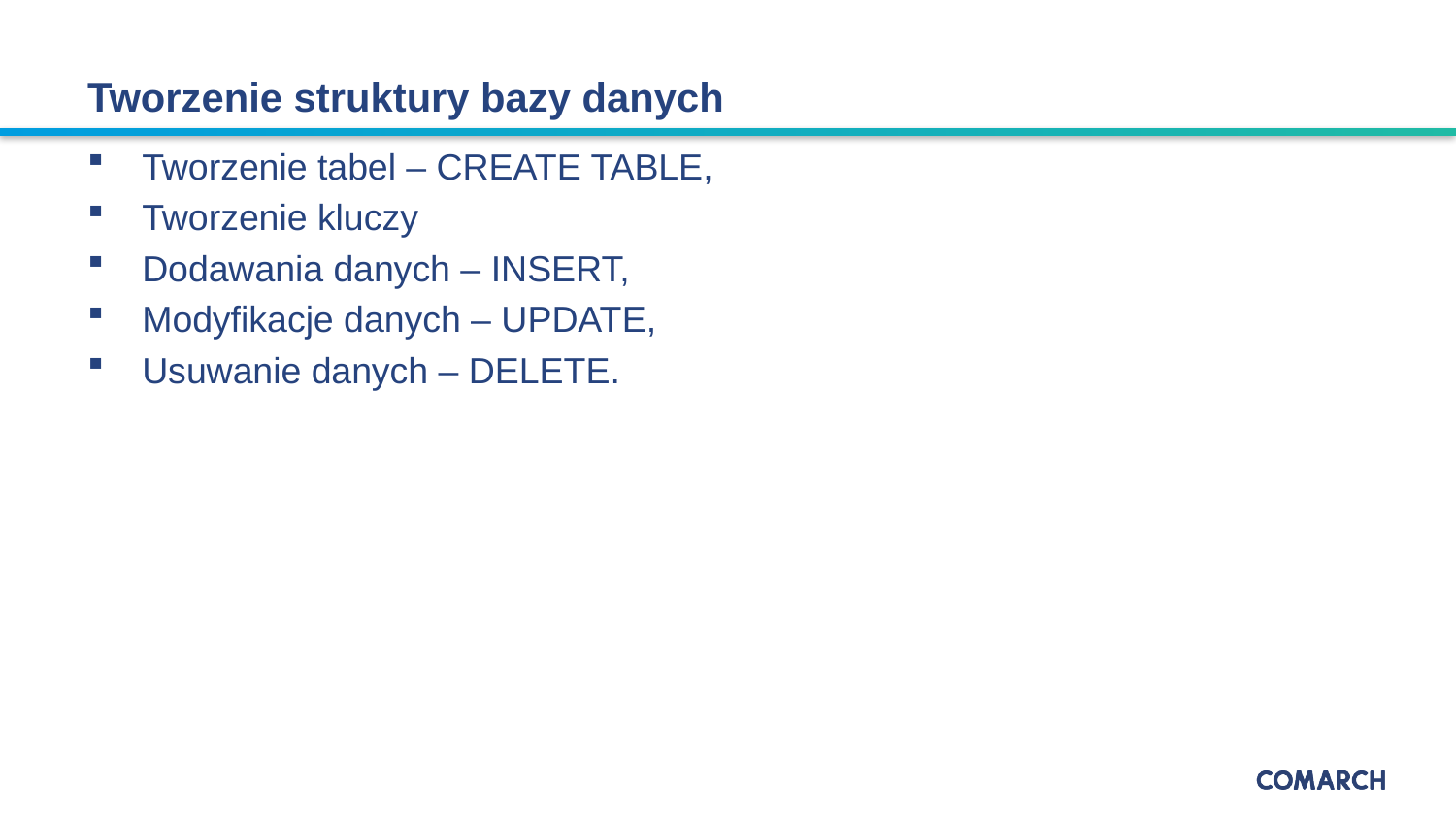

# Tworzenie struktury bazy danych
Tworzenie tabel – CREATE TABLE,
Tworzenie kluczy
Dodawania danych – INSERT,
Modyfikacje danych – UPDATE,
Usuwanie danych – DELETE.